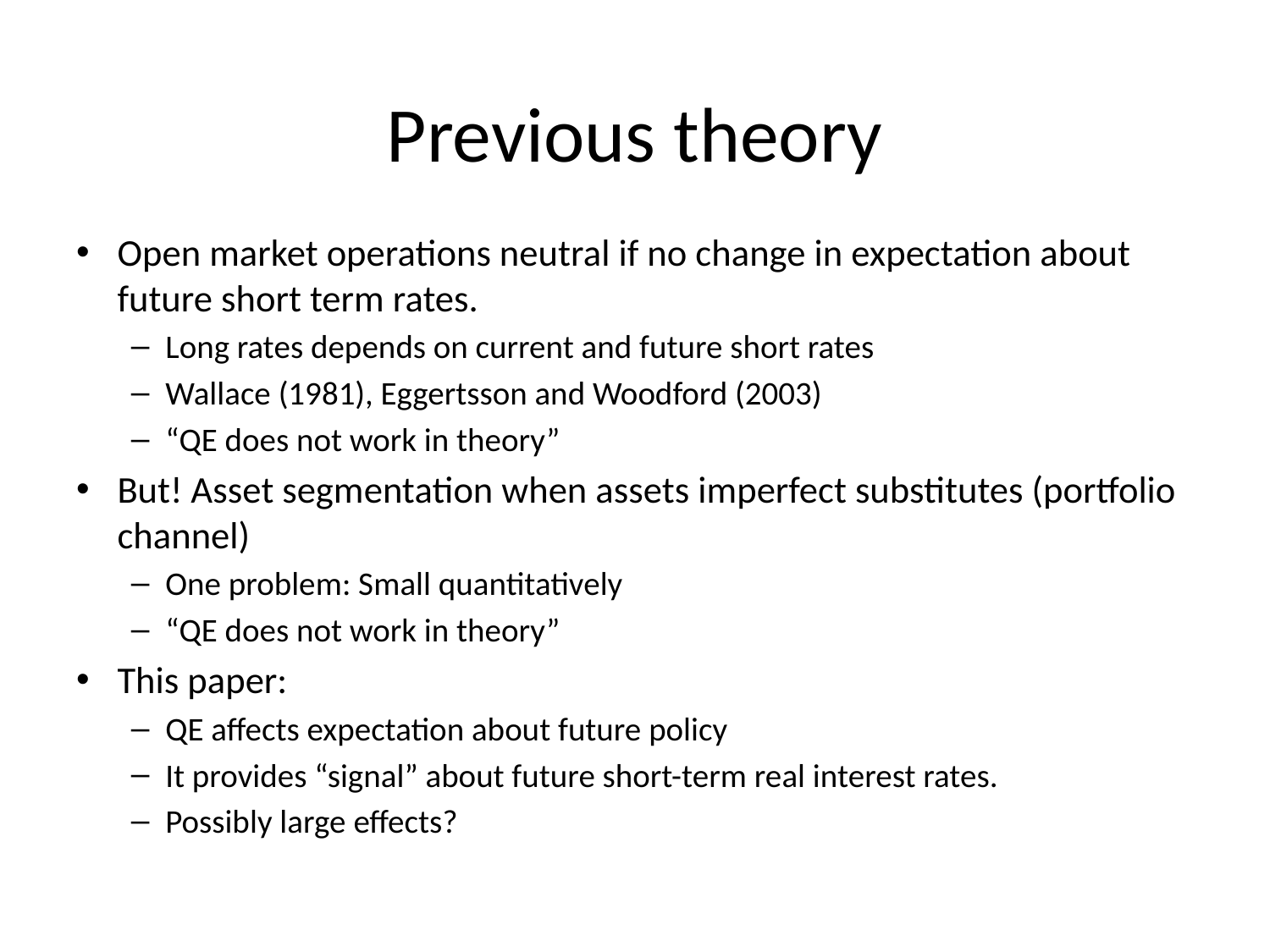

# Previous theory
Open market operations neutral if no change in expectation about future short term rates.
Long rates depends on current and future short rates
Wallace (1981), Eggertsson and Woodford (2003)
“QE does not work in theory”
But! Asset segmentation when assets imperfect substitutes (portfolio channel)
One problem: Small quantitatively
“QE does not work in theory”
This paper:
QE affects expectation about future policy
It provides “signal” about future short-term real interest rates.
Possibly large effects?